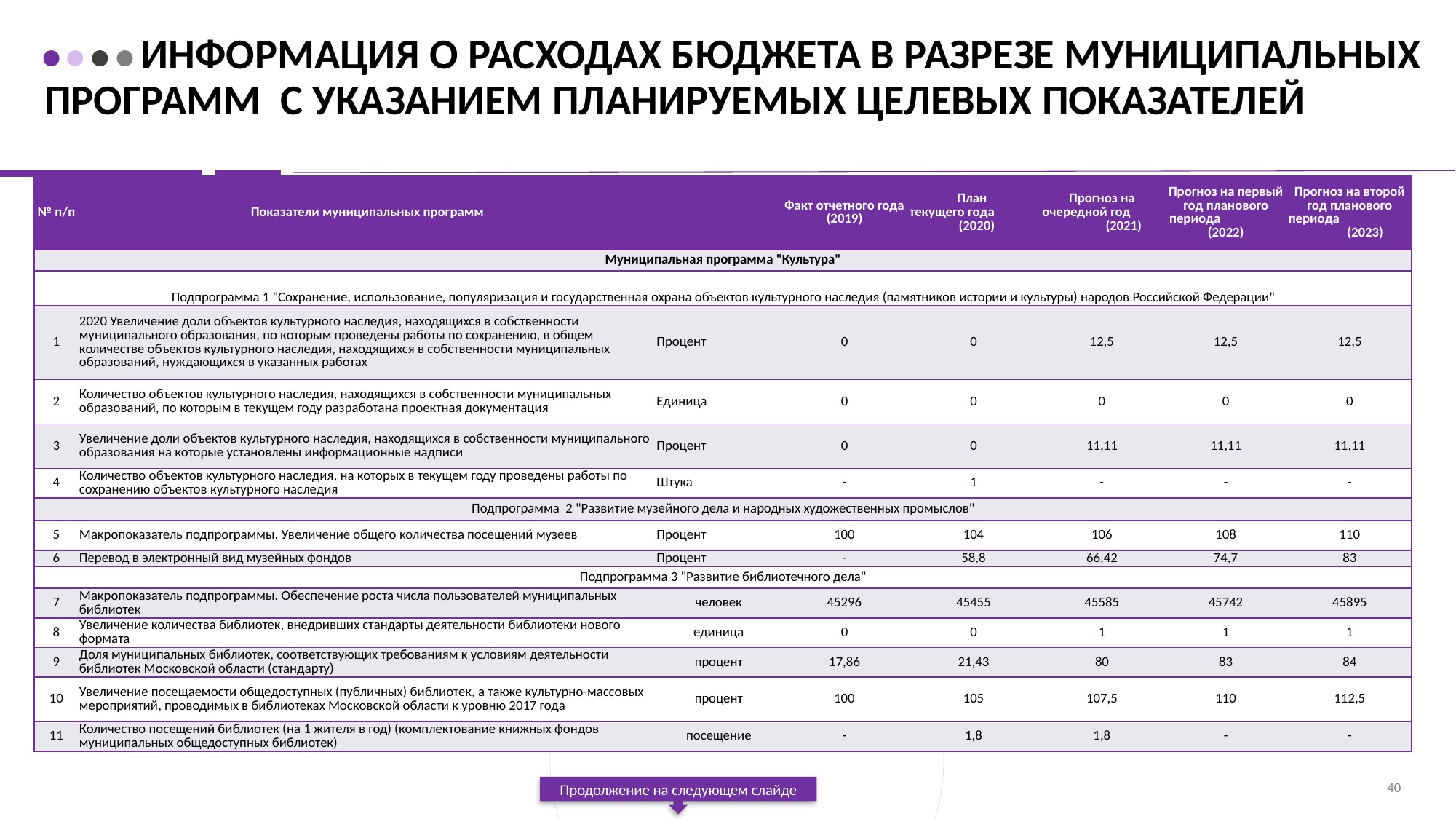

# Информация о расходах бюджета в разрезе муниципальных программ  с указанием планируемых целевых показателей
| № п/п | Показатели муниципальных программ |  | Факт отчетного года (2019) | План текущего года (2020) | Прогноз на очередной год (2021) | Прогноз на первый год планового периода (2022) | Прогноз на второй год планового периода (2023) |
| --- | --- | --- | --- | --- | --- | --- | --- |
| Муниципальная программа "Культура" |  |  |  |  |  |  |  |
| Подпрограмма 1 "Сохранение, использование, популяризация и государственная охрана объектов культурного наследия (памятников истории и культуры) народов Российской Федерации" |  |  |  |  |  |  |  |
| 1 | 2020 Увеличение доли объектов культурного наследия, находящихся в собственности муниципального образования, по которым проведены работы по сохранению, в общем количестве объектов культурного наследия, находящихся в собственности муниципальных образований, нуждающихся в указанных работах | Процент | 0 | 0 | 12,5 | 12,5 | 12,5 |
| 2 | Количество объектов культурного наследия, находящихся в собственности муниципальных образований, по которым в текущем году разработана проектная документация | Единица | 0 | 0 | 0 | 0 | 0 |
| 3 | Увеличение доли объектов культурного наследия, находящихся в собственности муниципального образования на которые установлены информационные надписи | Процент | 0 | 0 | 11,11 | 11,11 | 11,11 |
| 4 | Количество объектов культурного наследия, на которых в текущем году проведены работы по сохранению объектов культурного наследия | Штука | - | 1 | - | - | - |
| Подпрограмма 2 "Развитие музейного дела и народных художественных промыслов" |  |  |  |  |  |  |  |
| 5 | Макропоказатель подпрограммы. Увеличение общего количества посещений музеев | Процент | 100 | 104 | 106 | 108 | 110 |
| 6 | Перевод в электронный вид музейных фондов | Процент | - | 58,8 | 66,42 | 74,7 | 83 |
| Подпрограмма 3 "Развитие библиотечного дела" |  |  |  |  |  |  |  |
| 7 | Макропоказатель подпрограммы. Обеспечение роста числа пользователей муниципальных библиотек | человек | 45296 | 45455 | 45585 | 45742 | 45895 |
| 8 | Увеличение количества библиотек, внедривших стандарты деятельности библиотеки нового формата | единица | 0 | 0 | 1 | 1 | 1 |
| 9 | Доля муниципальных библиотек, соответствующих требованиям к условиям деятельности библиотек Московской области (стандарту) | процент | 17,86 | 21,43 | 80 | 83 | 84 |
| 10 | Увеличение посещаемости общедоступных (публичных) библиотек, а также культурно-массовых мероприятий, проводимых в библиотеках Московской области к уровню 2017 года | процент | 100 | 105 | 107,5 | 110 | 112,5 |
| 11 | Количество посещений библиотек (на 1 жителя в год) (комплектование книжных фондов муниципальных общедоступных библиотек) | посещение | - | 1,8 | 1,8 | - | - |
40
Продолжение на следующем слайде